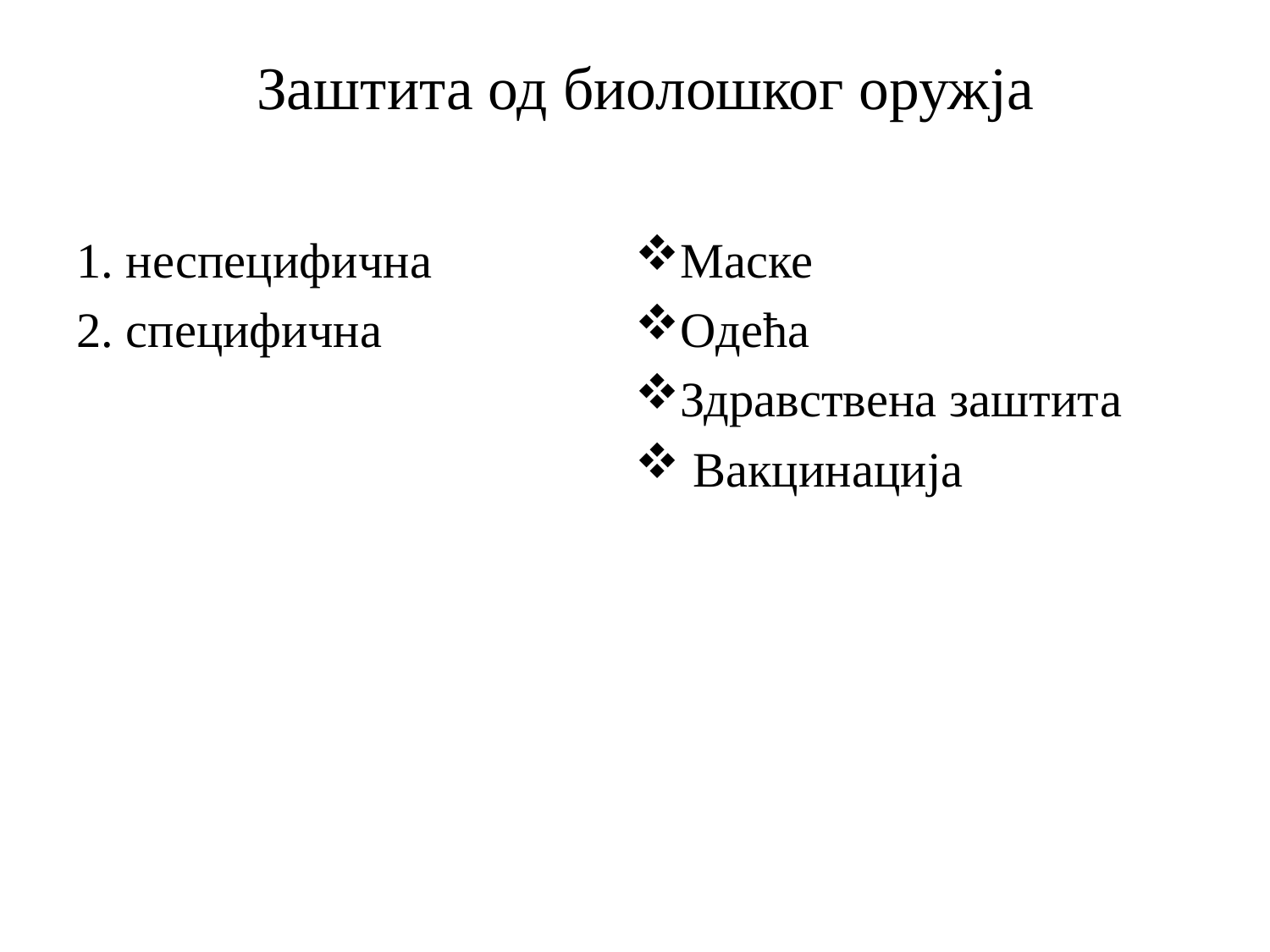

# Заштита од биолошког оружја
1. неспецифична
2. специфична

Маске
Одећа
Здравствена заштита
 Вакцинација